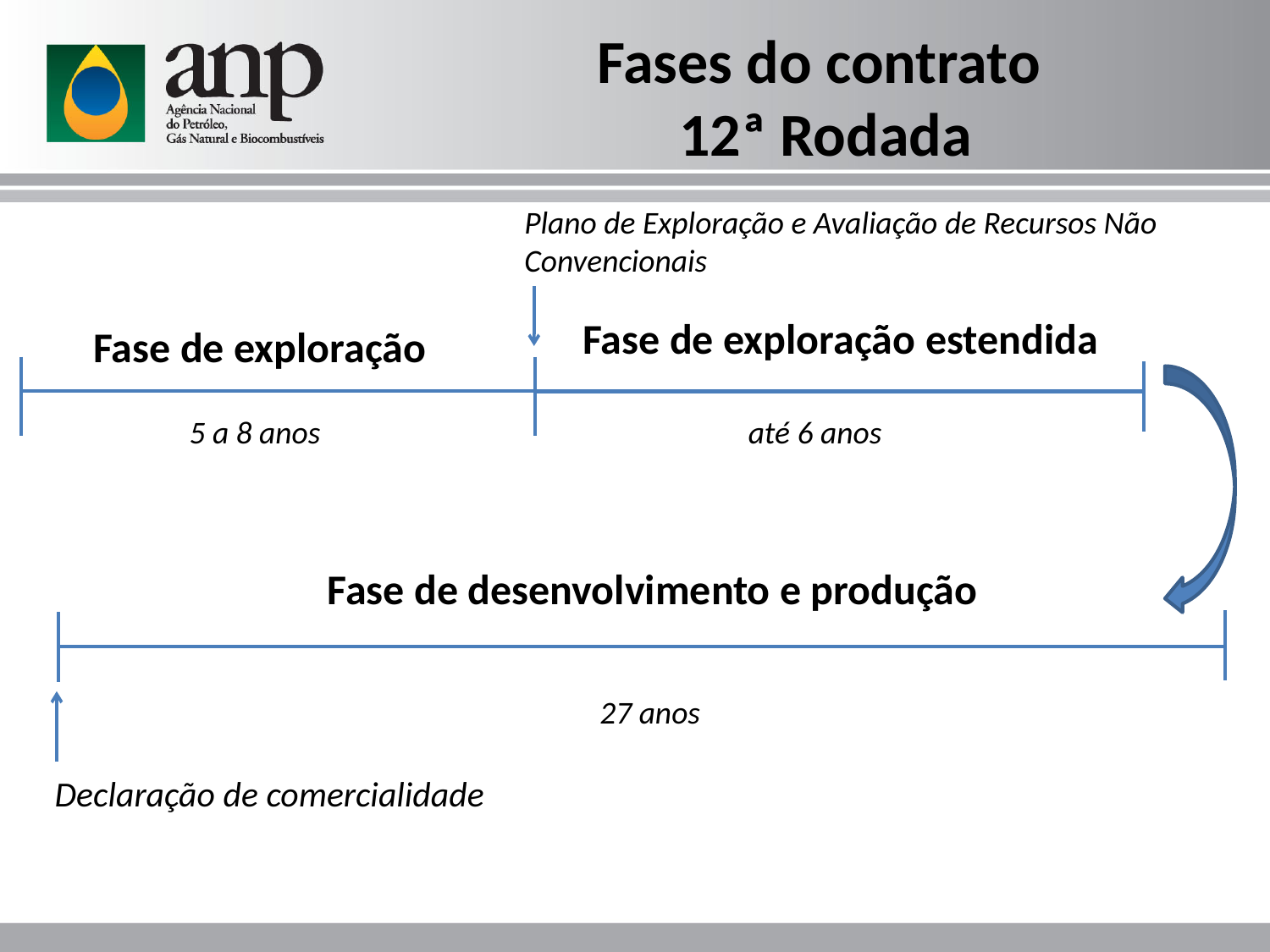

Fases do contrato
12ª Rodada
Plano de Exploração e Avaliação de Recursos Não Convencionais
Fase de exploração estendida
Fase de exploração

5 a 8 anos
até 6 anos
Fase de desenvolvimento e produção
27 anos
Declaração de comercialidade